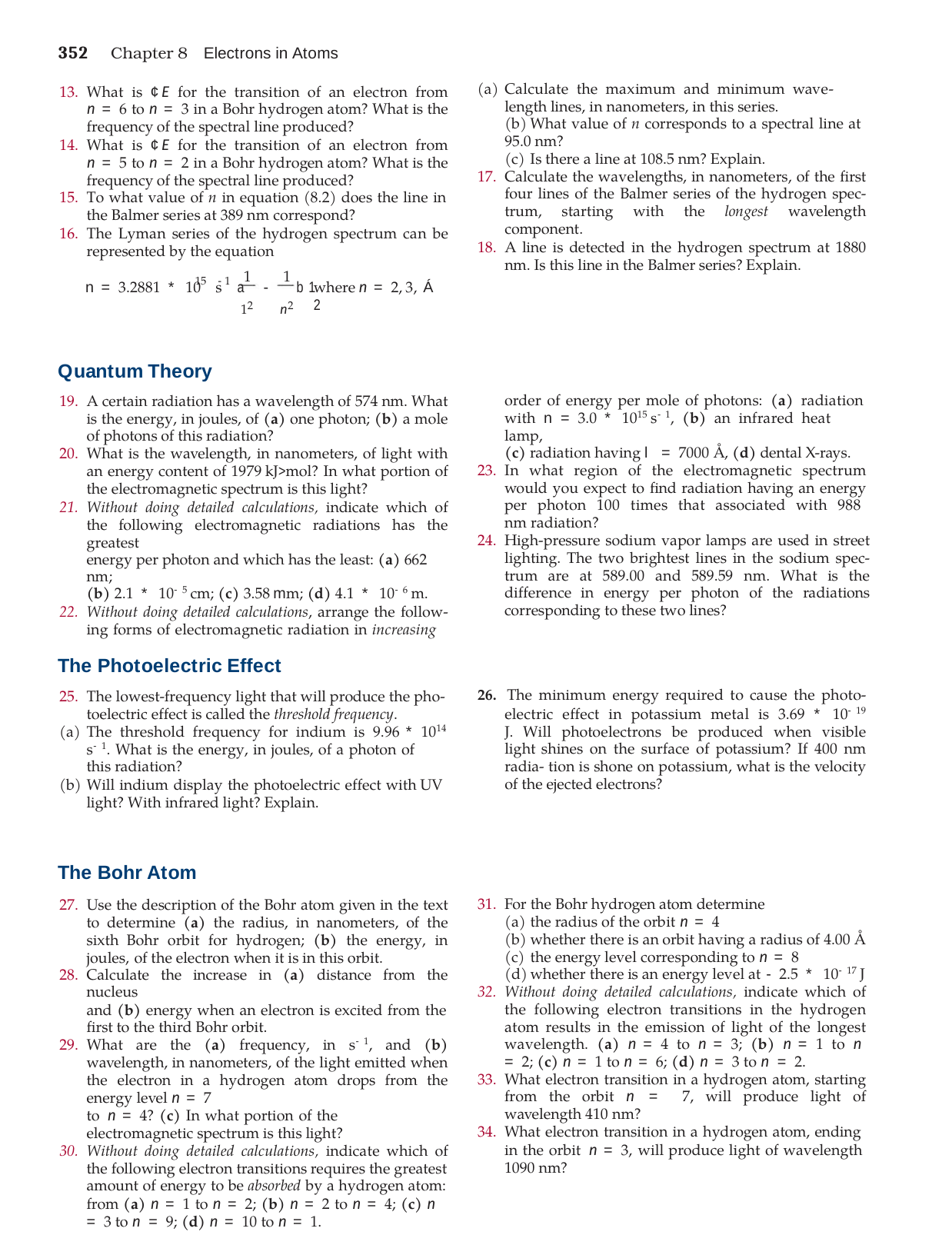

352	Chapter 8	Electrons in Atoms

What  is  ¢E  for  the  transition  of  an  electron  from n =  6 to n =  3 in a Bohr hydrogen atom? What is the frequency of the spectral line produced?
What  is  ¢E  for  the  transition  of  an  electron  from n =  5 to n =  2 in a Bohr hydrogen atom? What is the frequency of the spectral line produced?
To what value of n in equation (8.2) does the line in
the Balmer series at 389 nm correspond?
The Lyman series of the hydrogen spectrum can be represented by the equation
Calculate  the  maximum  and  minimum  wave- length lines, in nanometers, in this series.
What value of n corresponds to a spectral line at
95.0 nm?
Is there a line at 108.5 nm? Explain.
Calculate the wavelengths, in nanometers, of the first four lines of the Balmer series of the hydrogen spec- trum, starting with the longest wavelength component.
A line is detected in the hydrogen spectrum at 1880 nm. Is this line in the Balmer series? Explain.
1	1
15    -1
n  =  3.2881  *  10    s    a	-	b 1
where n =  2, 3,   Á 2
12	n2
Quantum Theory
A certain radiation has a wavelength of 574 nm. What is the energy, in joules, of (a) one photon; (b) a mole of photons of this radiation?
What is the wavelength, in nanometers, of light with an energy content of 1979 kJ>mol? In what portion of the electromagnetic spectrum is this light?
Without doing detailed calculations, indicate which of the following electromagnetic radiations has the greatest
energy per photon and which has the least: (a) 662 nm;
(b) 2.1  *  10-5 cm; (c) 3.58 mm; (d) 4.1  *  10-6 m.
Without doing detailed calculations, arrange the follow- ing forms of electromagnetic radiation in increasing
order of energy per mole of photons:  (a)  radiation with  n  =  3.0  *  1015 s-1,  (b)  an  infrared  heat  lamp,
(c) radiation having l  =  7000 Å, (d) dental X-rays.
In  what  region  of  the  electromagnetic  spectrum would you expect to find radiation having an energy per  photon  100  times  that  associated  with  988  nm radiation?
High-pressure sodium vapor lamps are used in street lighting. The two brightest lines in the sodium spec- trum are at 589.00 and 589.59 nm. What is the difference in energy per photon of the radiations corresponding to these two lines?
The Photoelectric Effect
The lowest-frequency light that will produce the pho- toelectric effect is called the threshold frequency.
The  threshold  frequency  for  indium  is  9.96  * 1014 s-1. What is the energy, in joules, of a photon of
this radiation?
Will indium display the photoelectric effect with UV light? With infrared light? Explain.
26.  The minimum energy required to cause the photo- electric  effect  in  potassium  metal  is  3.69  *  10-19 J. Will photoelectrons be produced when visible light shines on the surface of potassium? If 400 nm radia- tion is shone on potassium, what is the velocity of the ejected electrons?
The Bohr Atom
Use the description of the Bohr atom given in the text to determine (a) the radius, in nanometers, of the sixth Bohr orbit for hydrogen; (b) the energy, in joules, of the electron when it is in this orbit.
Calculate the increase in (a) distance from the nucleus
and (b) energy when an electron is excited from the first to the third Bohr orbit.
What are the (a) frequency, in s-1, and (b) wavelength, in nanometers, of the light emitted when the electron in a hydrogen atom drops from the energy level n =  7
to  n =  4? (c) In what portion of the electromagnetic spectrum is this light?
Without doing detailed calculations, indicate which of the following electron transitions requires the greatest
amount of energy to be absorbed by a hydrogen atom:
from (a) n =  1 to n =  2; (b) n =  2 to n =  4; (c) n =  3 to n  =  9; (d) n =  10 to n =  1.
For the Bohr hydrogen atom determine
the radius of the orbit n =  4
whether there is an orbit having a radius of 4.00 Å
the energy level corresponding to n =  8
whether there is an energy level at - 2.5  *  10-17 J
Without doing detailed calculations, indicate which of the  following  electron  transitions  in  the  hydrogen atom results in the emission of light of the longest wavelength.  (a)  n =  4  to  n =  3;  (b)  n =  1  to  n  =  2; (c) n =  1 to n =  6; (d) n =  3 to n  =  2.
What electron transition in a hydrogen atom, starting from the orbit n =  7, will produce light of wavelength 410 nm?
What electron transition in a hydrogen atom, ending
in the orbit  n =  3, will produce light of wavelength 1090 nm?